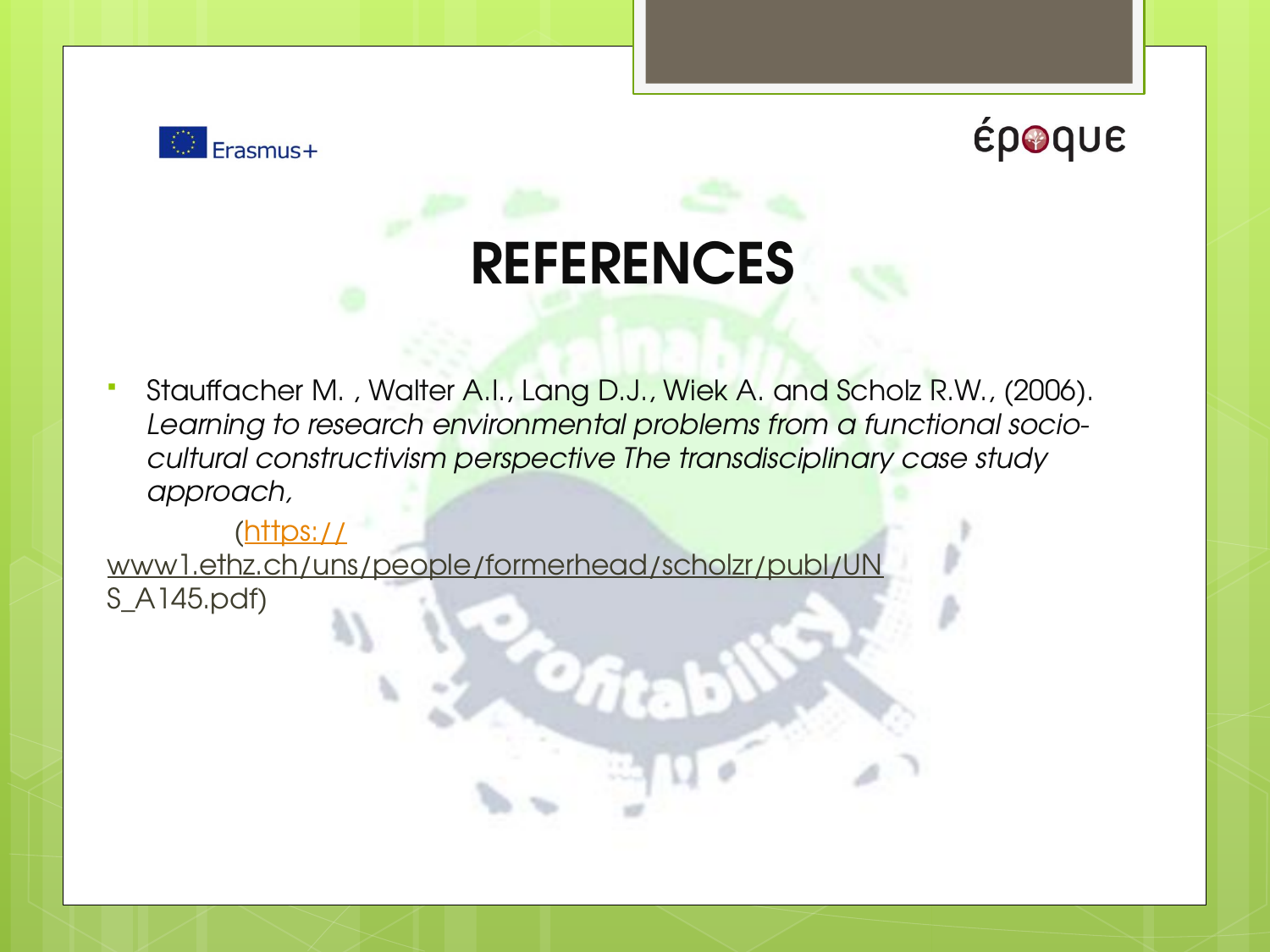

# REFERENCES
Stauffacher M. , Walter A.I., Lang D.J., Wiek A. and Scholz R.W., (2006). Learning to research environmental problems from a functional socio-cultural constructivism perspective The transdisciplinary case study approach,
	(https://www1.ethz.ch/uns/people/formerhead/scholzr/publ/UN	S_A145.pdf)